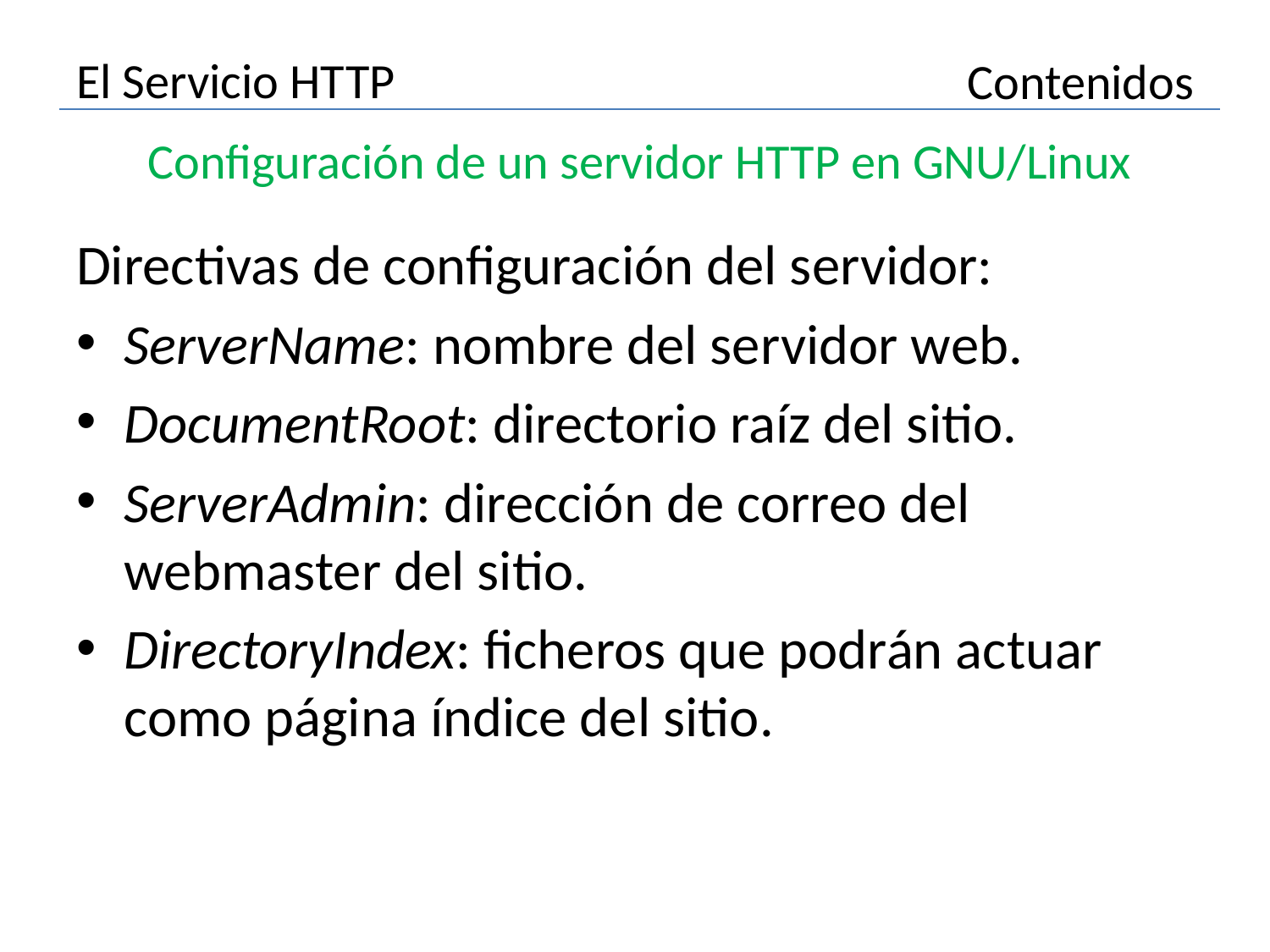

# El Servicio HTTP
Contenidos
Configuración de un servidor HTTP en GNU/Linux
Directivas de configuración del servidor:
ServerName: nombre del servidor web.
DocumentRoot: directorio raíz del sitio.
ServerAdmin: dirección de correo del webmaster del sitio.
DirectoryIndex: ficheros que podrán actuar como página índice del sitio.